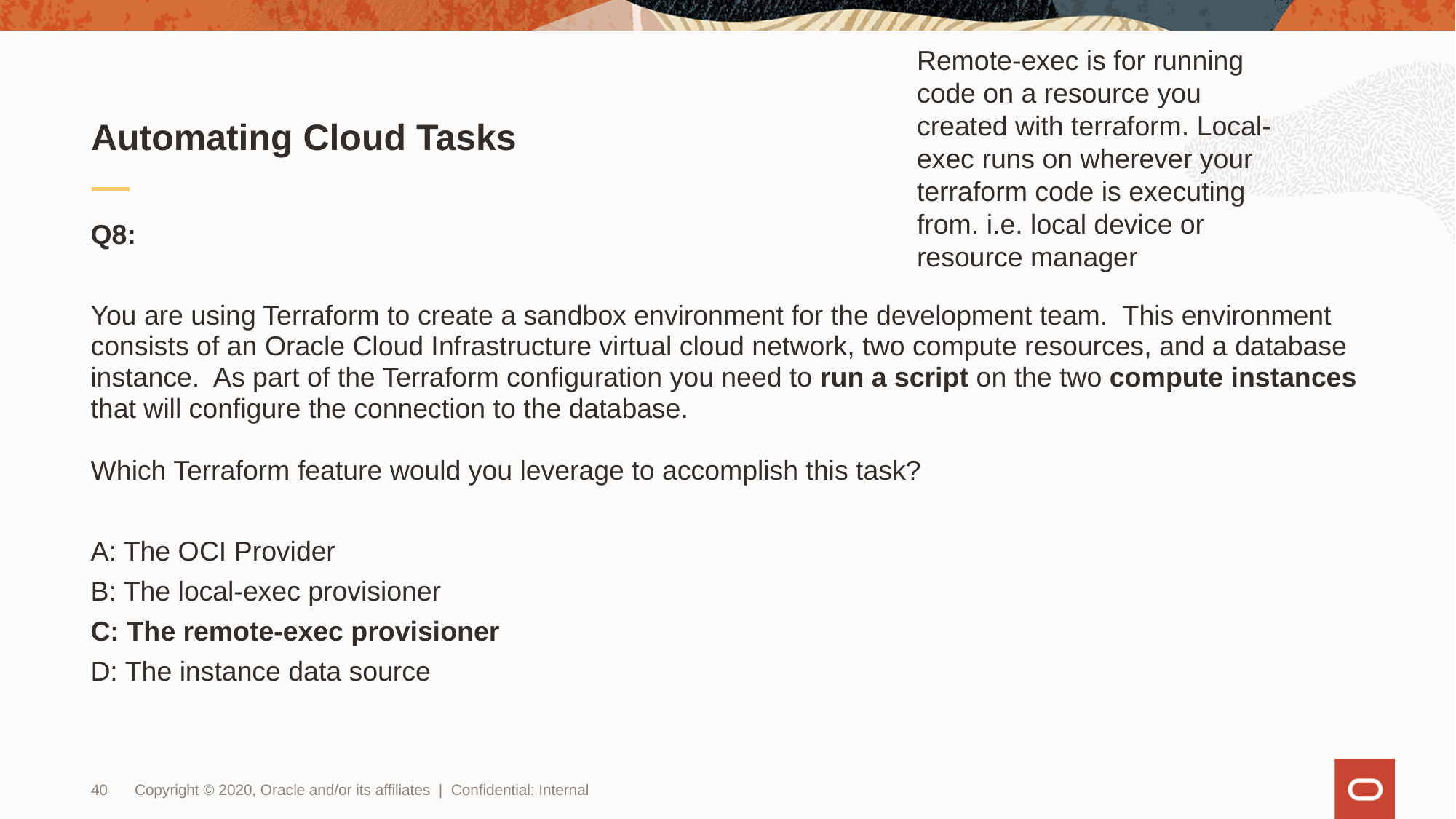

Remote-exec is for running code on a resource you created with terraform. Local-exec runs on wherever your terraform code is executing from. i.e. local device or resource manager
# Automating Cloud Tasks
Q8:

You are using Terraform to create a sandbox environment for the development team.  This environment consists of an Oracle Cloud Infrastructure virtual cloud network, two compute resources, and a database instance.  As part of the Terraform configuration you need to run a script on the two compute instances that will configure the connection to the database.
Which Terraform feature would you leverage to accomplish this task?

A: The OCI Provider
B: The local-exec provisioner
C: The remote-exec provisioner
D: The instance data source
40
Copyright © 2020, Oracle and/or its affiliates  |  Confidential: Internal